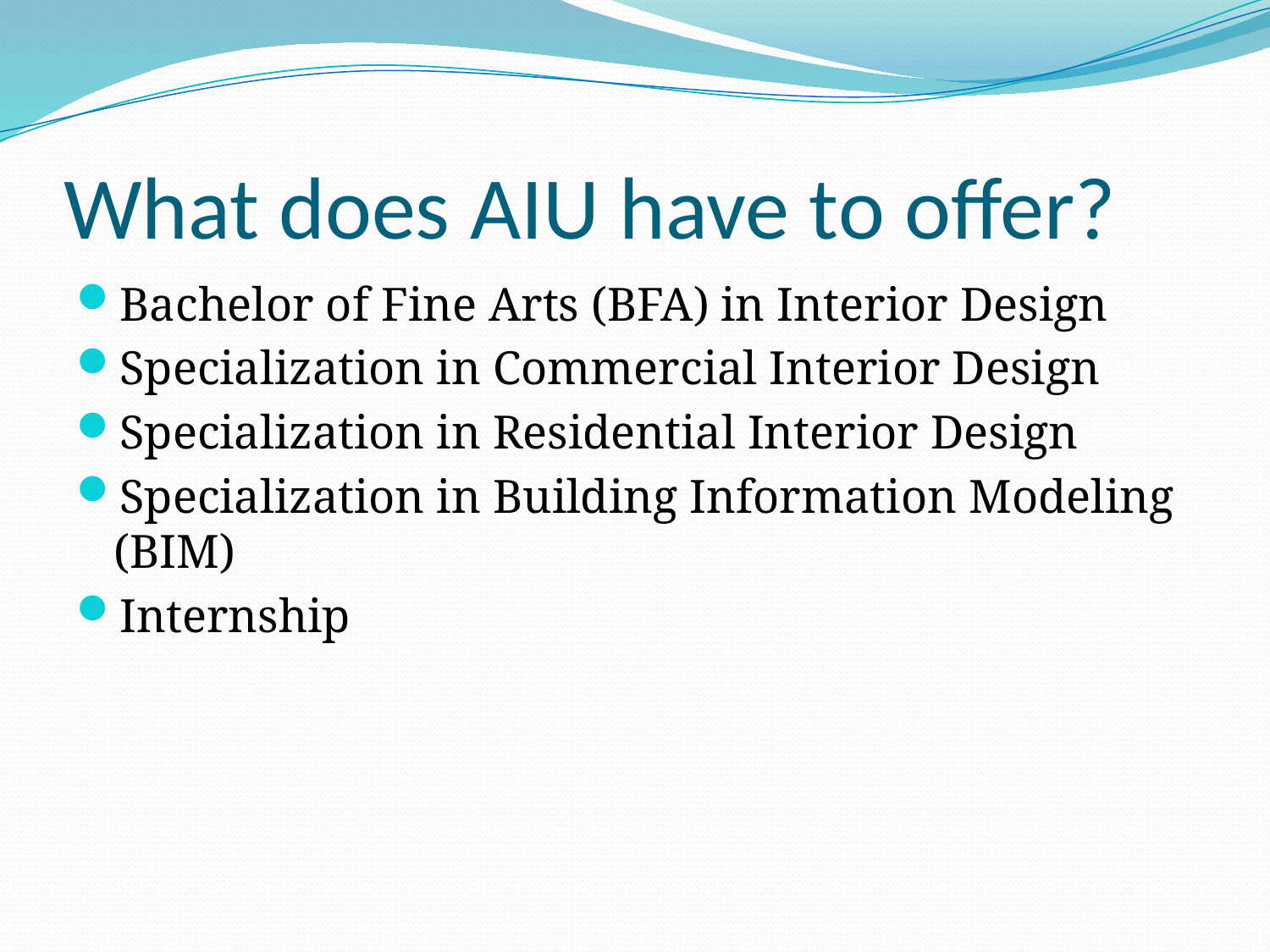

# What does AIU have to offer?
Bachelor of Fine Arts (BFA) in Interior Design
Specialization in Commercial Interior Design
Specialization in Residential Interior Design
Specialization in Building Information Modeling (BIM)
Internship